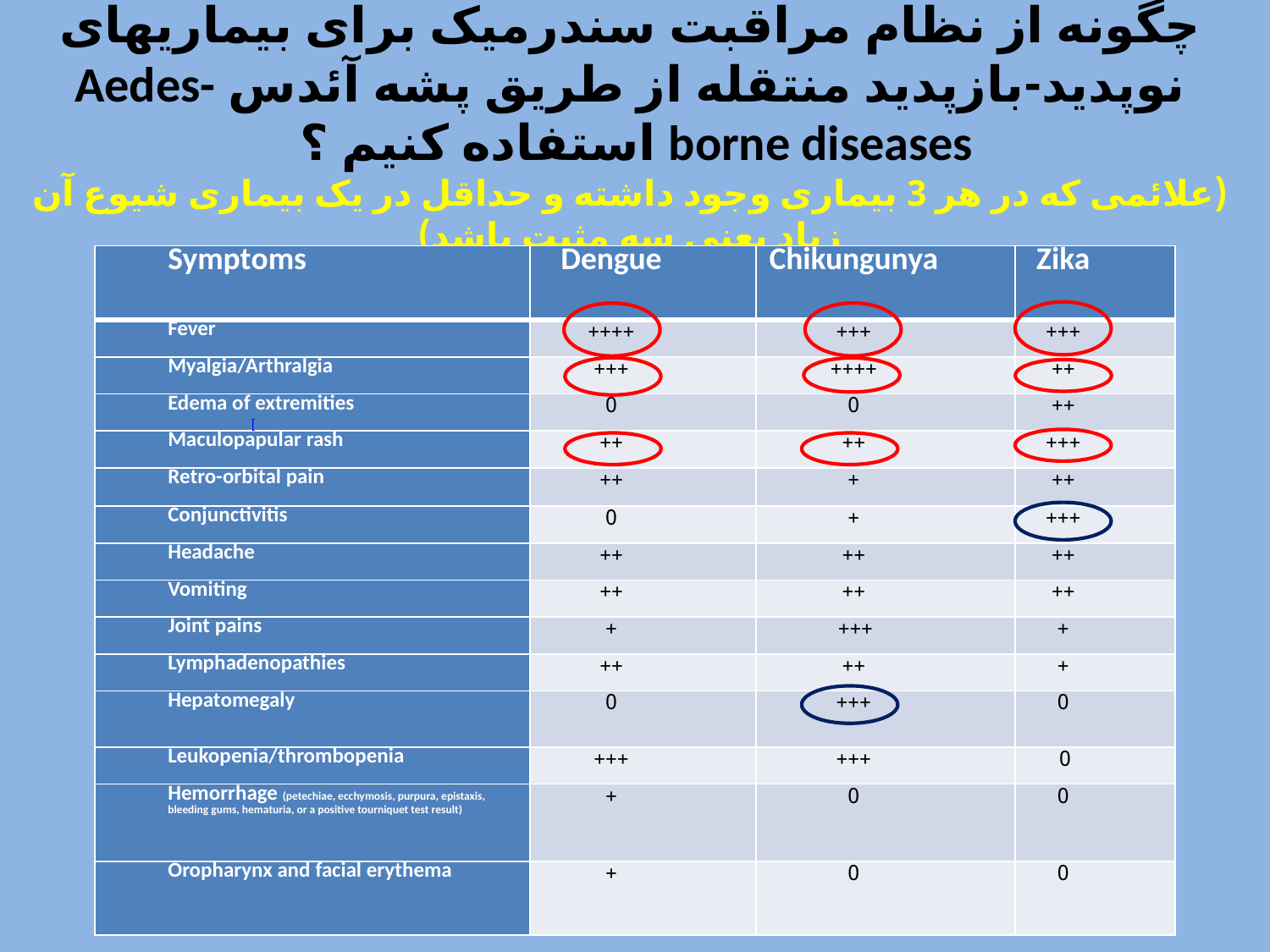

# چگونه از نظام مراقبت سندرمیک برای بیماریهای نوپدید-بازپدید منتقله از طریق پشه آئدس Aedes-borne diseases استفاده کنیم ؟ (علائمی که در هر 3 بیماری وجود داشته و حداقل در یک بیماری شیوع آن زیاد یعنی سه مثبت باشد)
| Symptoms | Dengue | Chikungunya | Zika |
| --- | --- | --- | --- |
| Fever | ++++ | +++ | +++ |
| Myalgia/Arthralgia | +++ | ++++ | ++ |
| Edema of extremities | 0 | 0 | ++ |
| Maculopapular rash | ++ | ++ | +++ |
| Retro-orbital pain | ++ | + | ++ |
| Conjunctivitis | 0 | + | +++ |
| Headache | ++ | ++ | ++ |
| Vomiting | ++ | ++ | ++ |
| Joint pains | + | +++ | + |
| Lymphadenopathies | ++ | ++ | + |
| Hepatomegaly | 0 | +++ | 0 |
| Leukopenia/thrombopenia | +++ | +++ | 0 |
| Hemorrhage (petechiae, ecchymosis, purpura, epistaxis, bleeding gums, hematuria, or a positive tourniquet test result) | + | 0 | 0 |
| Oropharynx and facial erythema | + | 0 | 0 |

 [